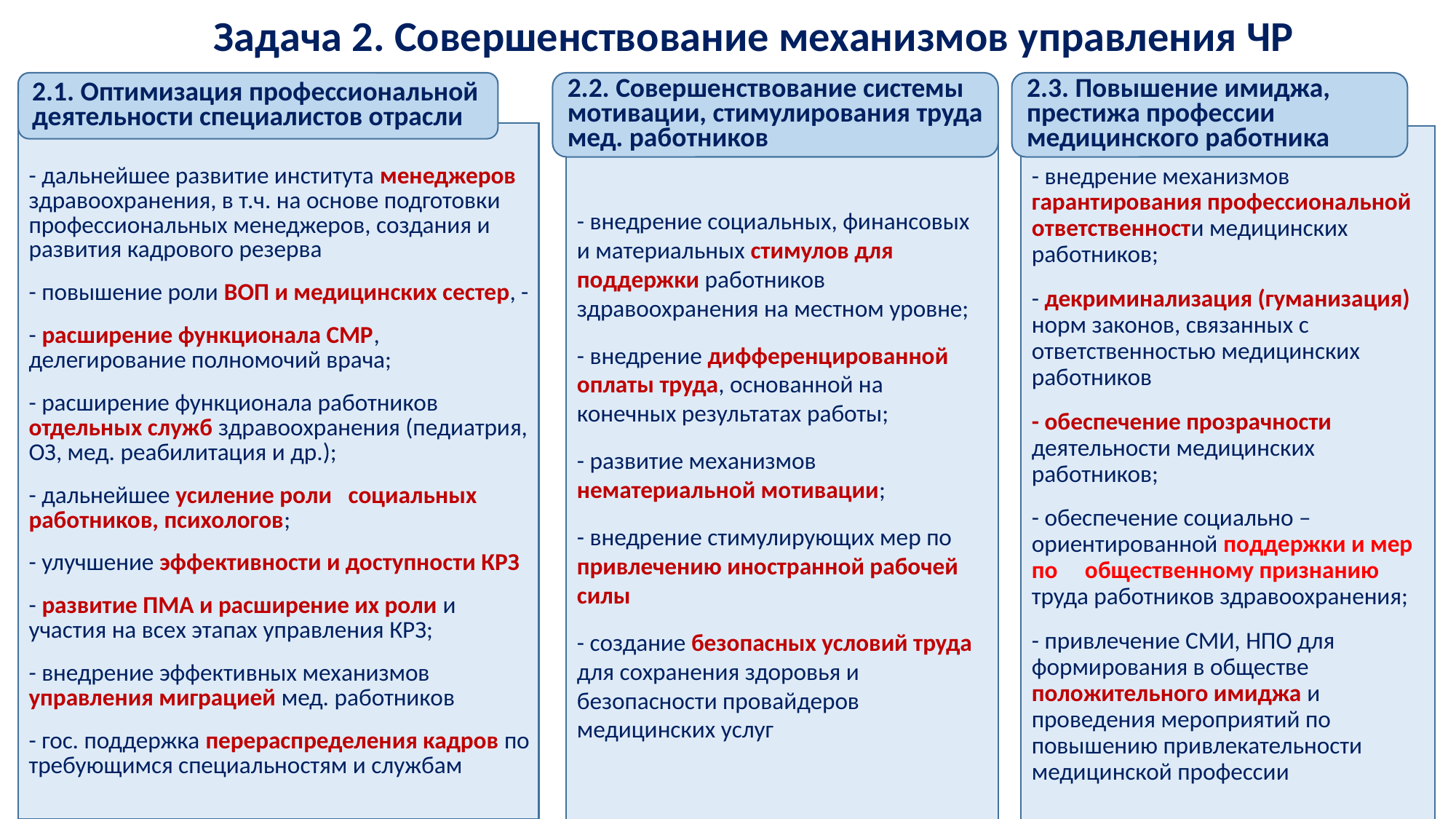

# Задача 2. Совершенствование механизмов управления ЧР
2.1. Оптимизация профессиональной деятельности специалистов отрасли
2.2. Совершенствование системы мотивации, стимулирования труда мед. работников
2.3. Повышение имиджа, престижа профессии медицинского работника
- дальнейшее развитие института менеджеров здравоохранения, в т.ч. на основе подготовки профессиональных менеджеров, создания и развития кадрового резерва
- повышение роли ВОП и медицинских сестер, -
- расширение функционала СМР, делегирование полномочий врача;
- расширение функционала работников отдельных служб здравоохранения (педиатрия, ОЗ, мед. реабилитация и др.);
- дальнейшее усиление роли   социальных работников, психологов;
- улучшение эффективности и доступности КРЗ
- развитие ПМА и расширение их роли и участия на всех этапах управления КРЗ;
- внедрение эффективных механизмов управления миграцией мед. работников
- гос. поддержка перераспределения кадров по требующимся специальностям и службам
- внедрение социальных, финансовых и материальных стимулов для поддержки работников здравоохранения на местном уровне;
- внедрение дифференцированной оплаты труда, основанной на конечных результатах работы;
- развитие механизмов нематериальной мотивации;
- внедрение стимулирующих мер по привлечению иностранной рабочей силы
- создание безопасных условий труда для сохранения здоровья и безопасности провайдеров медицинских услуг
- внедрение механизмов гарантирования профессиональной ответственности медицинских работников;
- декриминализация (гуманизация) норм законов, связанных с ответственностью медицинских работников
- обеспечение прозрачности деятельности медицинских работников;
- обеспечение социально – ориентированной поддержки и мер по     общественному признанию труда работников здравоохранения;
- привлечение СМИ, НПО для формирования в обществе положительного имиджа и проведения мероприятий по повышению привлекательности медицинской профессии